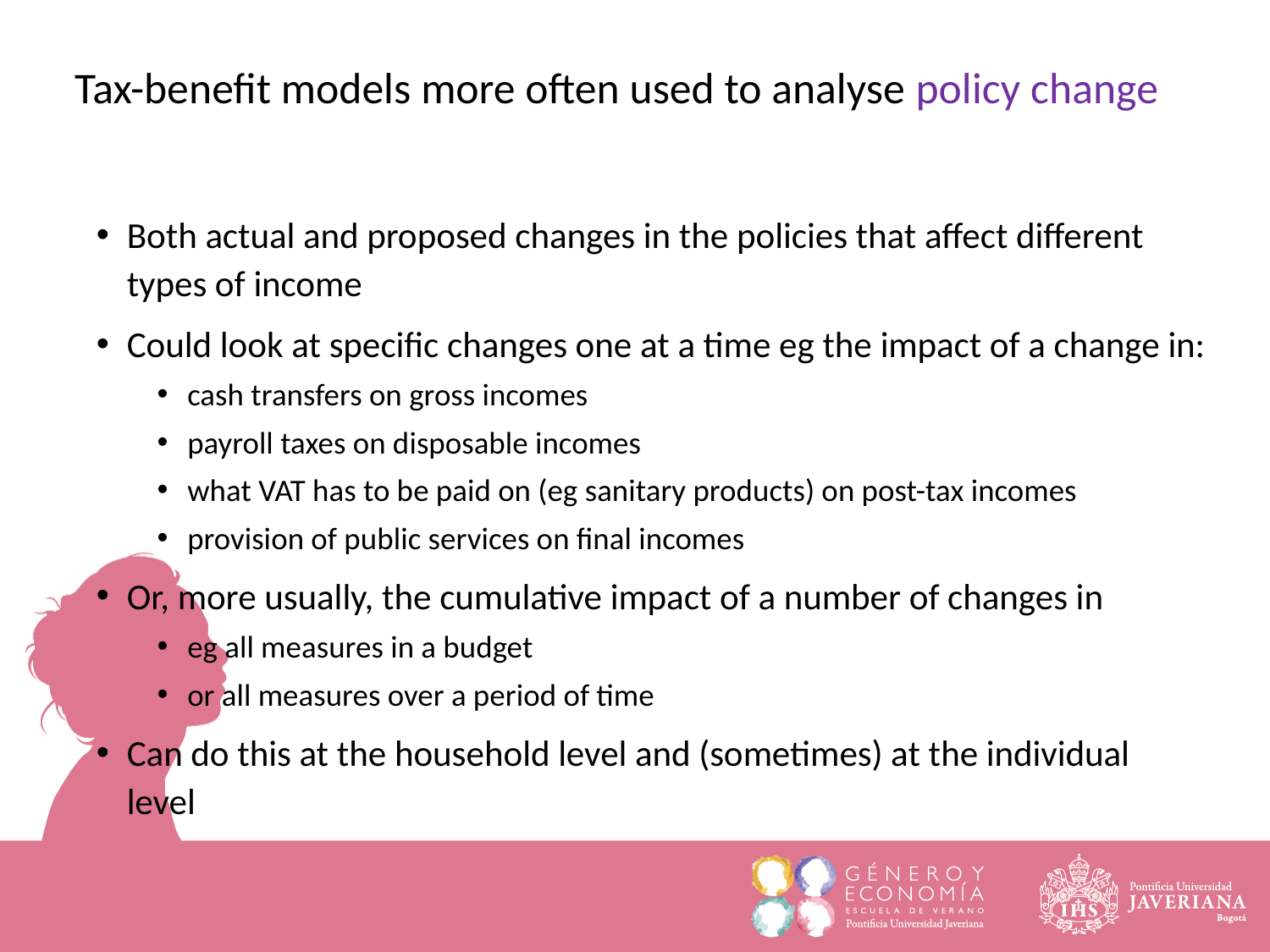

# Tax-benefit models more often used to analyse policy change
Both actual and proposed changes in the policies that affect different types of income
Could look at specific changes one at a time eg the impact of a change in:
cash transfers on gross incomes
payroll taxes on disposable incomes
what VAT has to be paid on (eg sanitary products) on post-tax incomes
provision of public services on final incomes
Or, more usually, the cumulative impact of a number of changes in
eg all measures in a budget
or all measures over a period of time
Can do this at the household level and (sometimes) at the individual level